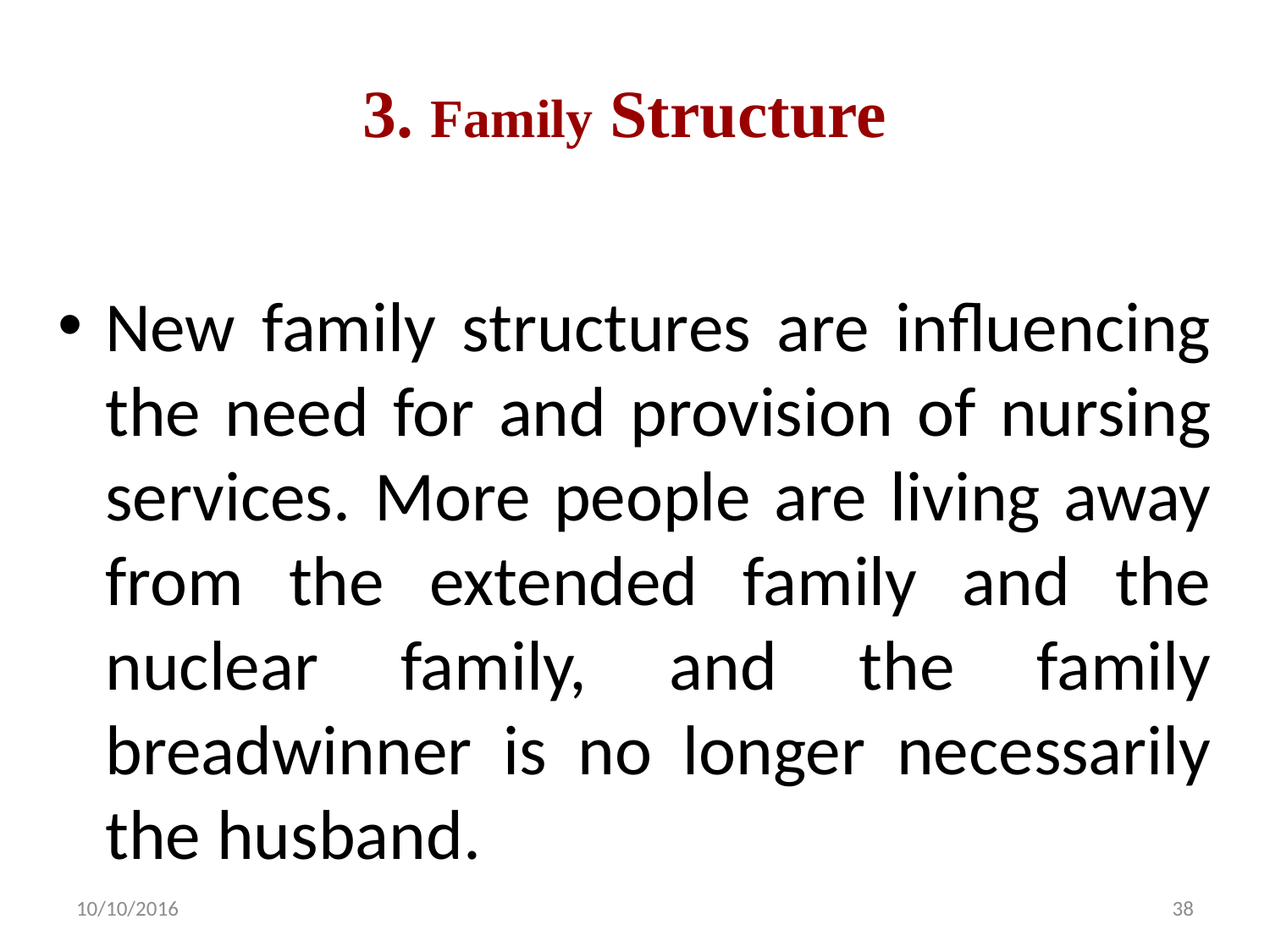

# 3. Family Structure
New family structures are influencing the need for and provision of nursing services. More people are living away from the extended family and the nuclear family, and the family breadwinner is no longer necessarily the husband.
10/10/2016
38